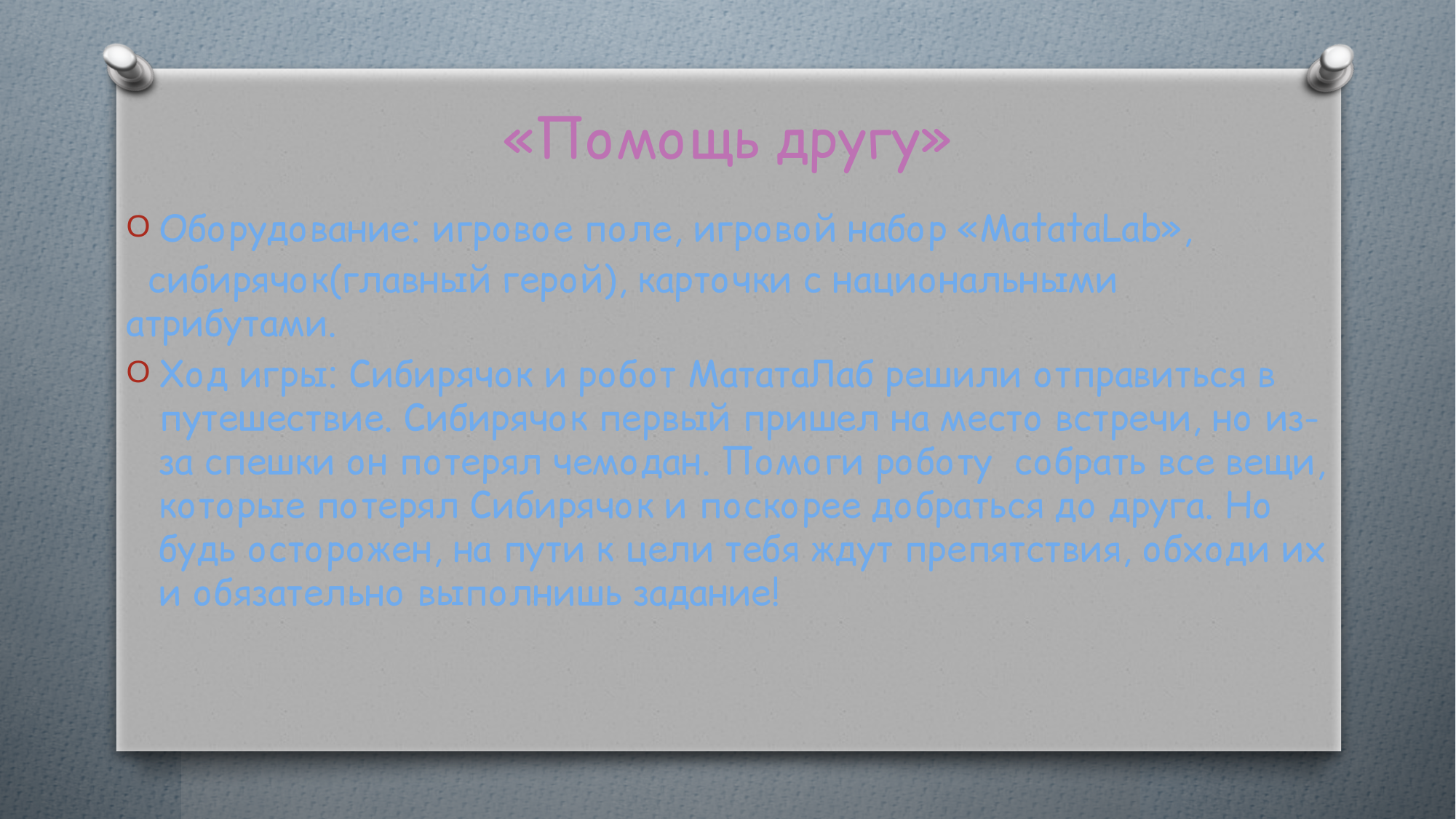

# «Помощь другу»

Оборудование: игровое поле, игровой набор «MatataLab»,
  сибирячок(главный герой), карточки с национальными атрибутами.
Ход игры: Сибирячок и робот МататаЛаб решили отправиться в путешествие. Сибирячок первый пришел на место встречи, но из-за спешки он потерял чемодан. Помоги роботу  собрать все вещи, которые потерял Сибирячок и поскорее добраться до друга. Но будь осторожен, на пути к цели тебя ждут препятствия, обходи их и обязательно выполнишь задание!